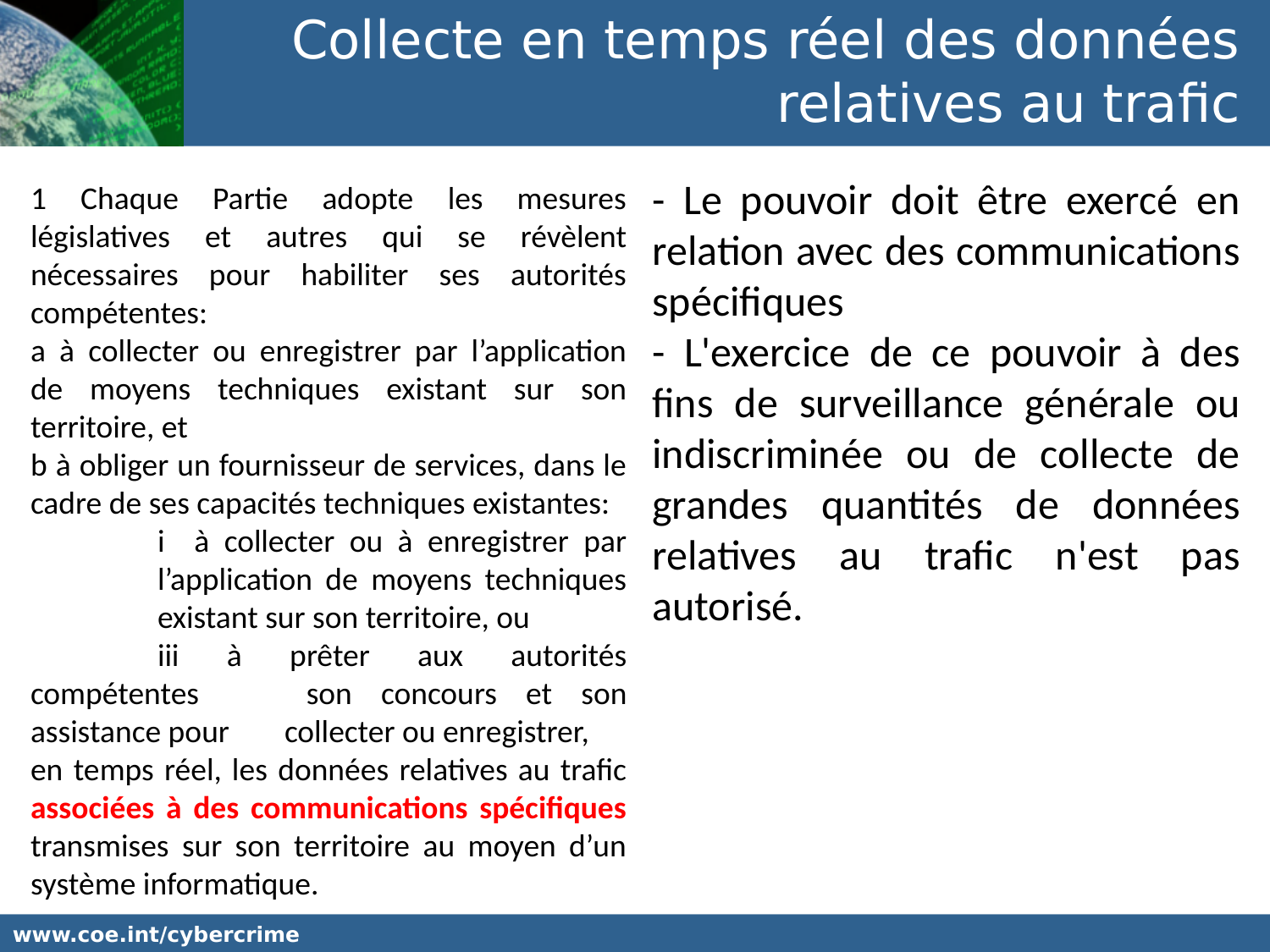

Collecte en temps réel des données relatives au trafic
- Le pouvoir doit être exercé en relation avec des communications spécifiques
- L'exercice de ce pouvoir à des fins de surveillance générale ou indiscriminée ou de collecte de grandes quantités de données relatives au trafic n'est pas autorisé.
1 Chaque Partie adopte les mesures législatives et autres qui se révèlent nécessaires pour habiliter ses autorités compétentes:
a à collecter ou enregistrer par l’application de moyens techniques existant sur son territoire, et
b à obliger un fournisseur de services, dans le cadre de ses capacités techniques existantes:
	i  à collecter ou à enregistrer par 	l’application de moyens techniques 	existant sur son territoire, ou
	iii à prêter aux autorités compétentes 	son concours et son assistance pour 	collecter ou enregistrer,
en temps réel, les données relatives au trafic associées à des communications spécifiques transmises sur son territoire au moyen d’un système informatique.
www.coe.int/cybercrime
www.coe.int/cybercrime						                        - 26 -